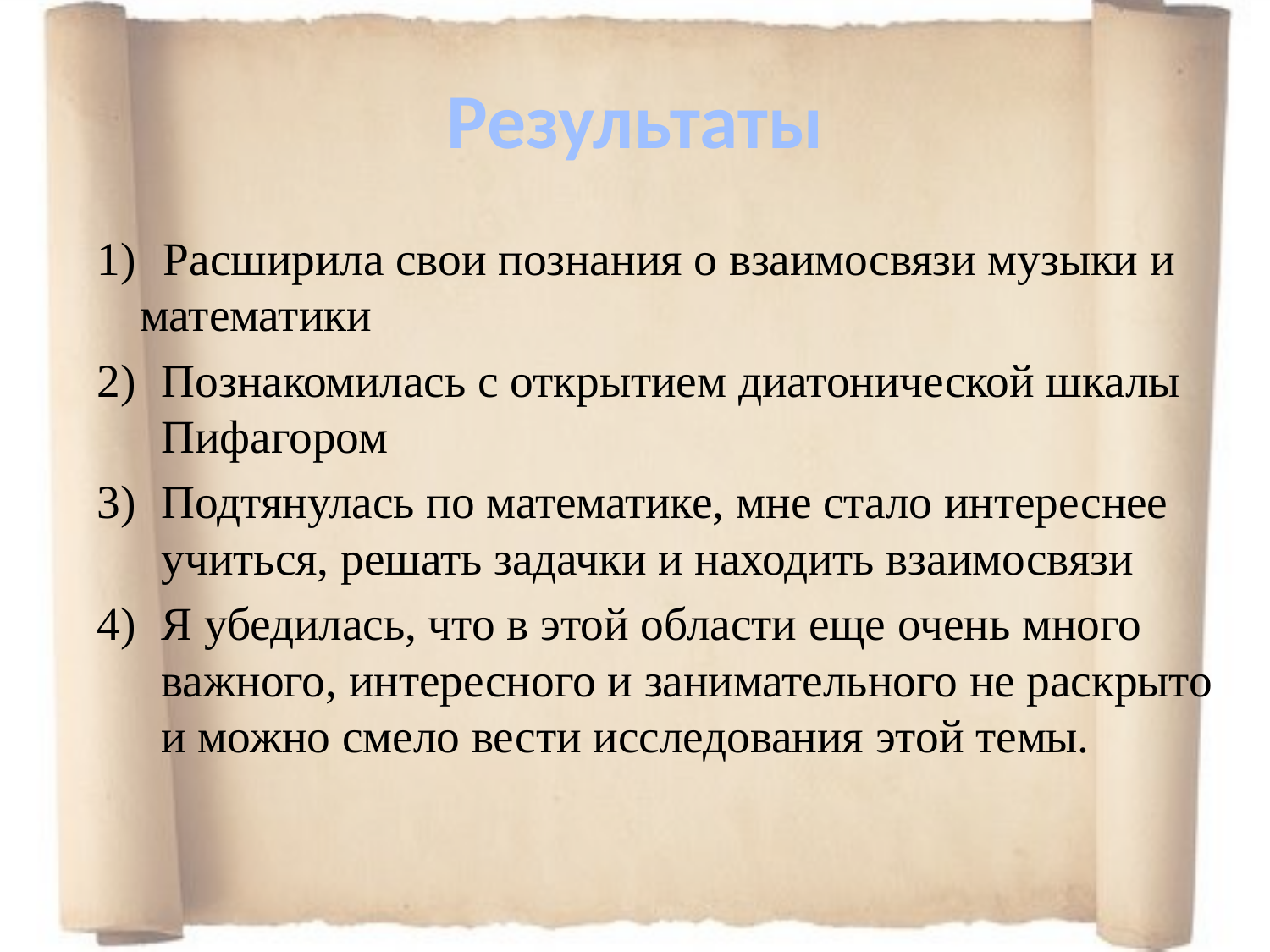

# Результаты
  Расширила свои познания о взаимосвязи музыки и математики
Познакомилась с открытием диатонической шкалы Пифагором
Подтянулась по математике, мне стало интереснее учиться, решать задачки и находить взаимосвязи
Я убедилась, что в этой области еще очень много важного, интересного и занимательного не раскрыто и можно смело вести исследования этой темы.